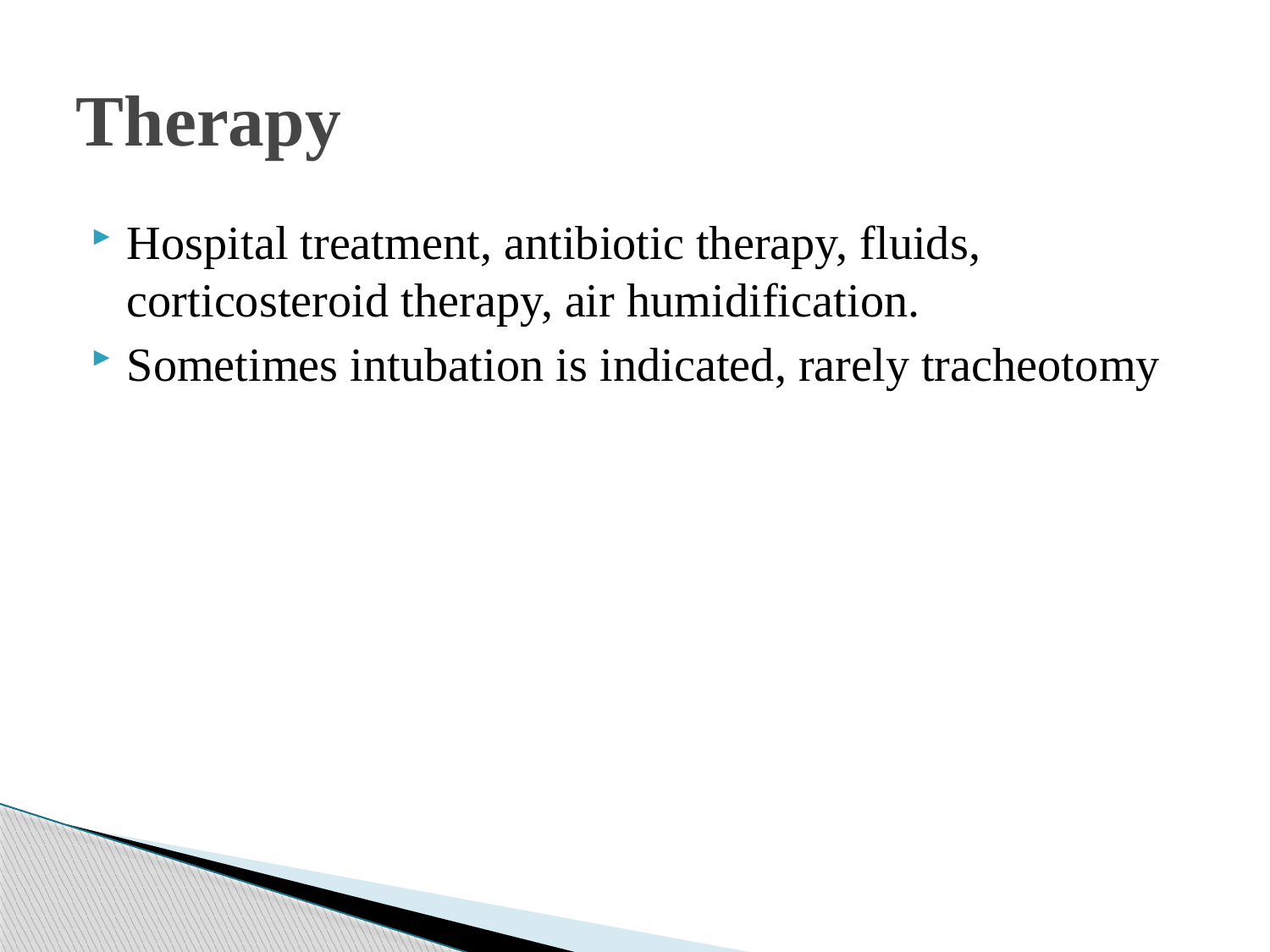

# Therapy
Hospital treatment, antibiotic therapy, fluids, corticosteroid therapy, air humidification.
Sometimes intubation is indicated, rarely tracheotomy